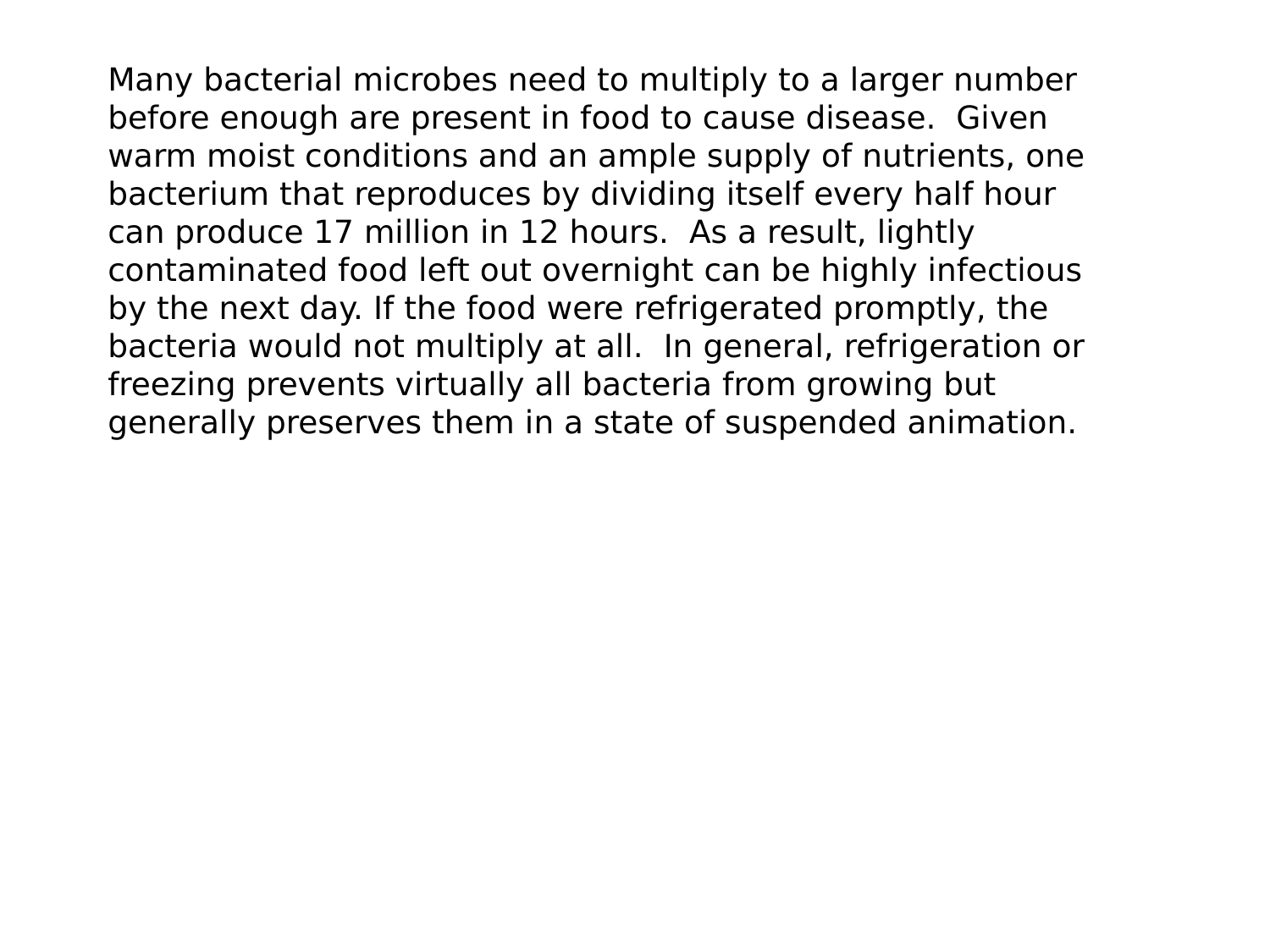

Many bacterial microbes need to multiply to a larger number before enough are present in food to cause disease.  Given warm moist conditions and an ample supply of nutrients, one bacterium that reproduces by dividing itself every half hour can produce 17 million in 12 hours.  As a result, lightly contaminated food left out overnight can be highly infectious by the next day. If the food were refrigerated promptly, the bacteria would not multiply at all.  In general, refrigeration or freezing prevents virtually all bacteria from growing but generally preserves them in a state of suspended animation.